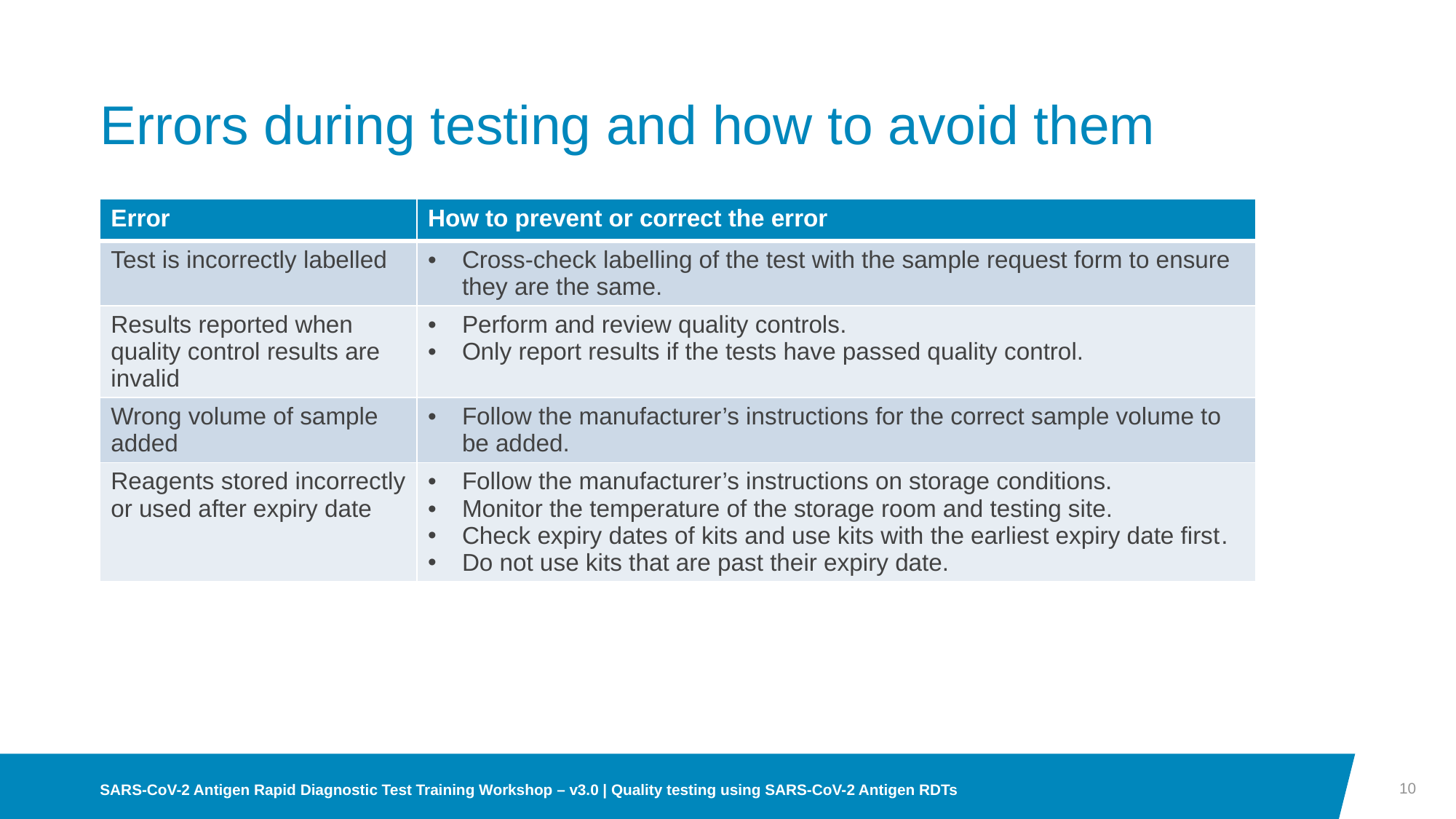

# Errors during testing and how to avoid them
| Error | How to prevent or correct the error |
| --- | --- |
| Test is incorrectly labelled | Cross-check labelling of the test with the sample request form to ensure they are the same. |
| Results reported when quality control results are invalid | Perform and review quality controls. Only report results if the tests have passed quality control. |
| Wrong volume of sample added | Follow the manufacturer’s instructions for the correct sample volume to be added. |
| Reagents stored incorrectly or used after expiry date | Follow the manufacturer’s instructions on storage conditions. Monitor the temperature of the storage room and testing site. Check expiry dates of kits and use kits with the earliest expiry date first.  Do not use kits that are past their expiry date. |
10
SARS-CoV-2 Antigen Rapid Diagnostic Test Training Workshop – v3.0 | Quality testing using SARS-CoV-2 Antigen RDTs